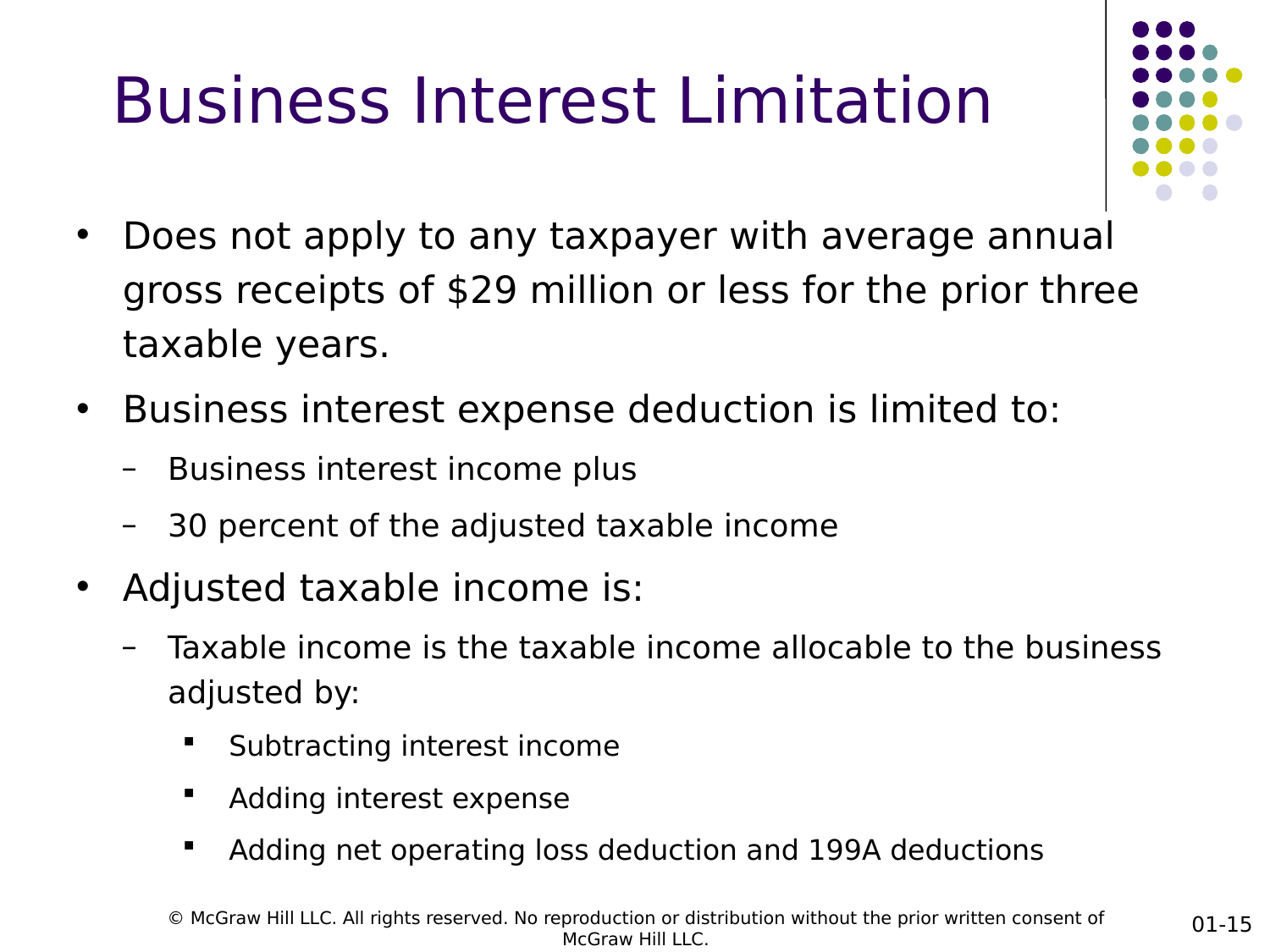

# Business Interest Limitation
Does not apply to any taxpayer with average annual gross receipts of $29 million or less for the prior three taxable years.
Business interest expense deduction is limited to:
Business interest income plus
30 percent of the adjusted taxable income
Adjusted taxable income is:
Taxable income is the taxable income allocable to the business adjusted by:
Subtracting interest income
Adding interest expense
Adding net operating loss deduction and 199A deductions
01-15